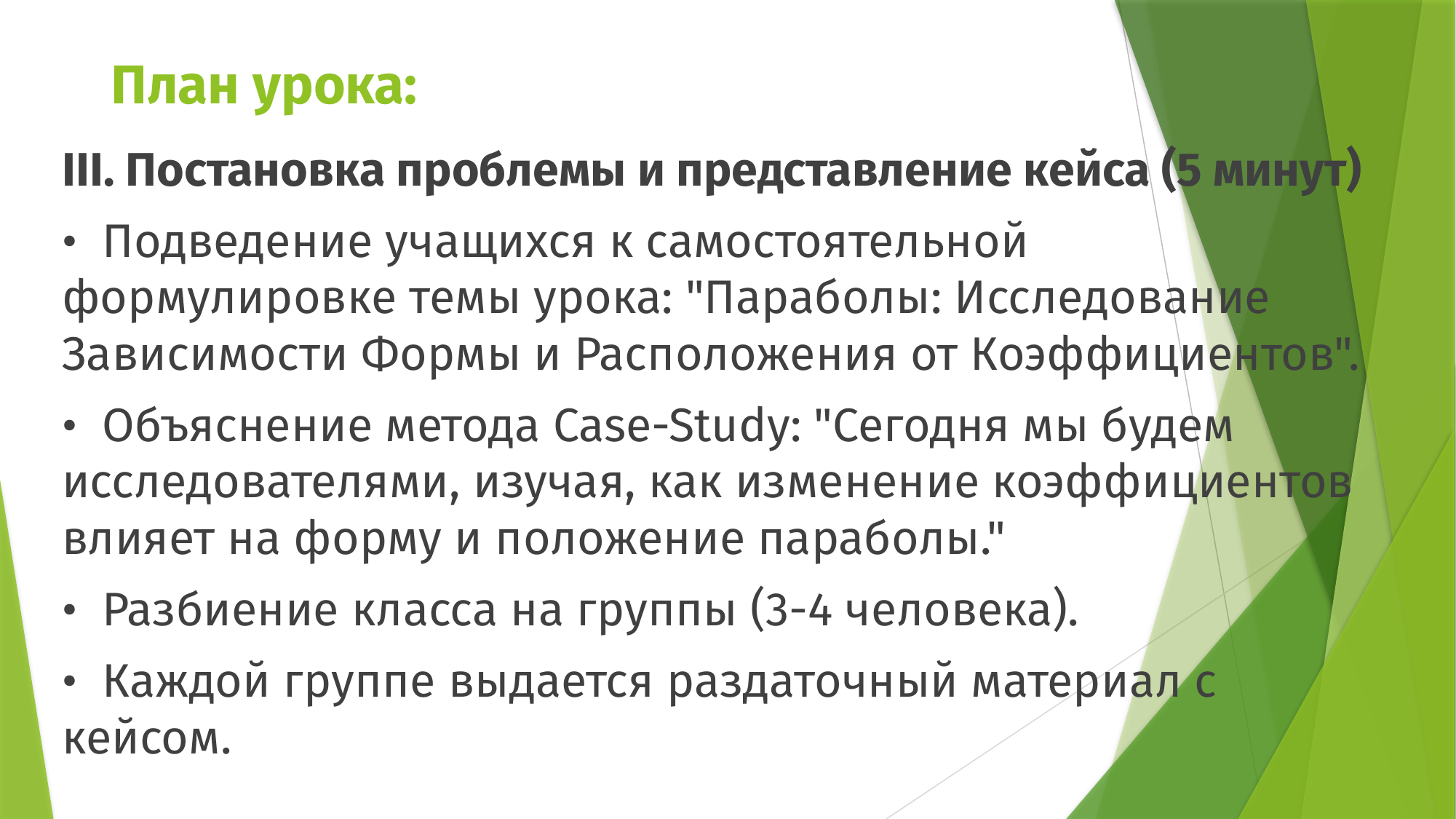

# План урока:
III. Постановка проблемы и представление кейса (5 минут)
•  Подведение учащихся к самостоятельной формулировке темы урока: "Параболы: Исследование Зависимости Формы и Расположения от Коэффициентов".
•  Объяснение метода Case-Study: "Сегодня мы будем исследователями, изучая, как изменение коэффициентов влияет на форму и положение параболы."
•  Разбиение класса на группы (3-4 человека).
•  Каждой группе выдается раздаточный материал с кейсом.